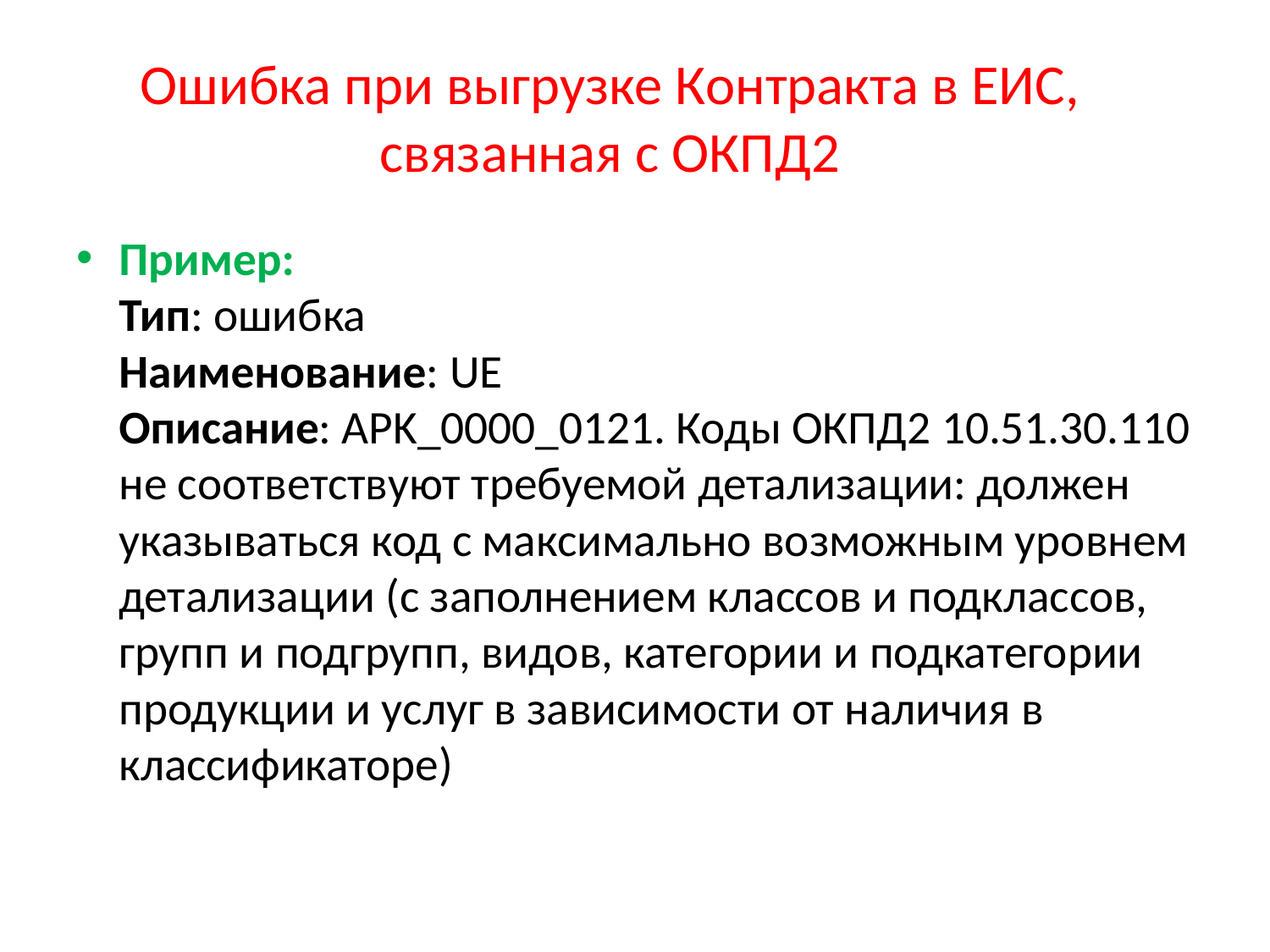

# Ошибка при выгрузке Контракта в ЕИС, связанная с ОКПД2
Пример:
Тип: ошибка
Наименование: UE
Описание: APK_0000_0121. Коды ОКПД2 10.51.30.110 не соответствуют требуемой детализации: должен указываться код с максимально возможным уровнем детализации (с заполнением классов и подклассов, групп и подгрупп, видов, категории и подкатегории продукции и услуг в зависимости от наличия в классификаторе)